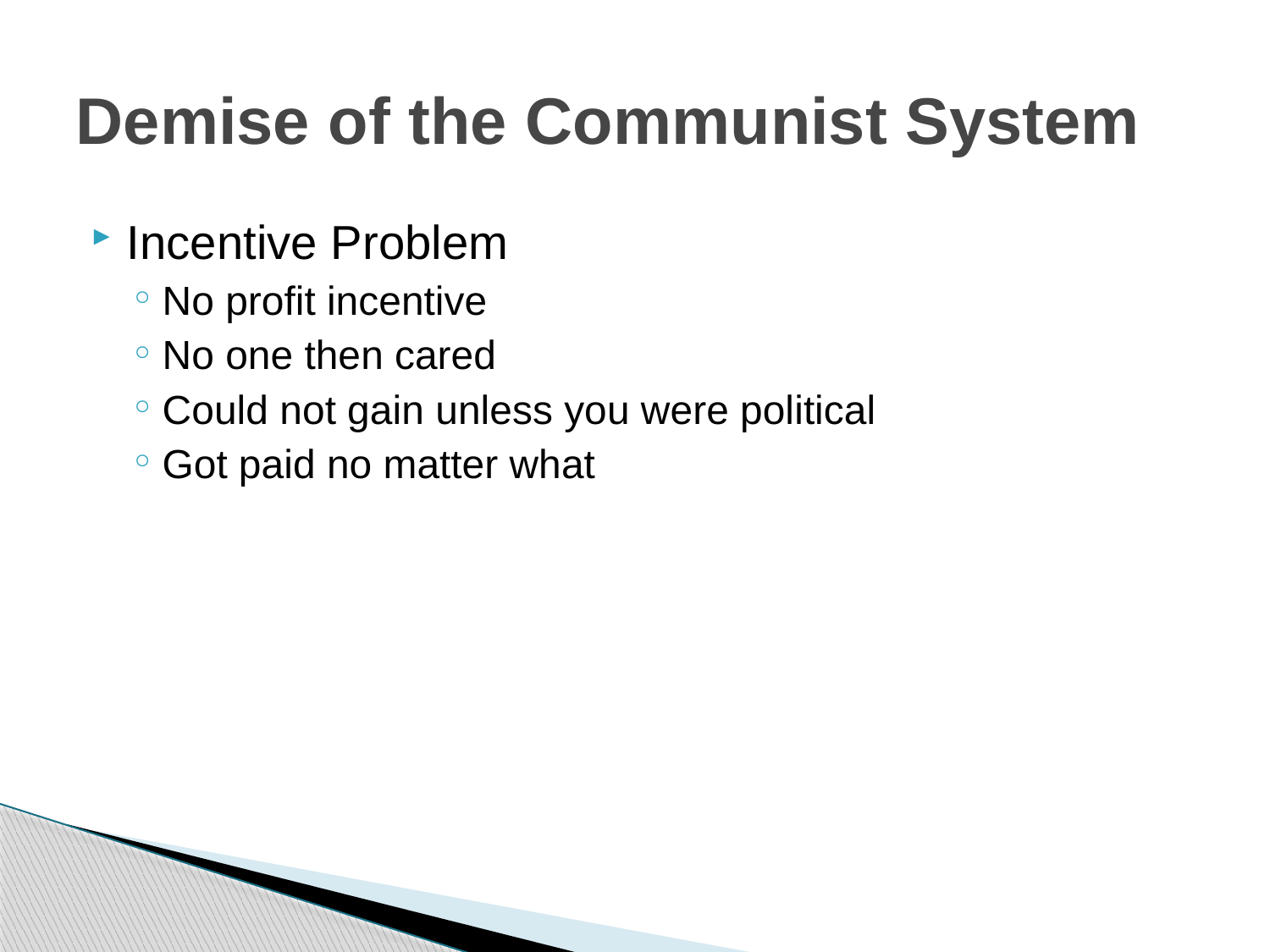

# Demise of the Communist System
Incentive Problem
No profit incentive
No one then cared
Could not gain unless you were political
Got paid no matter what